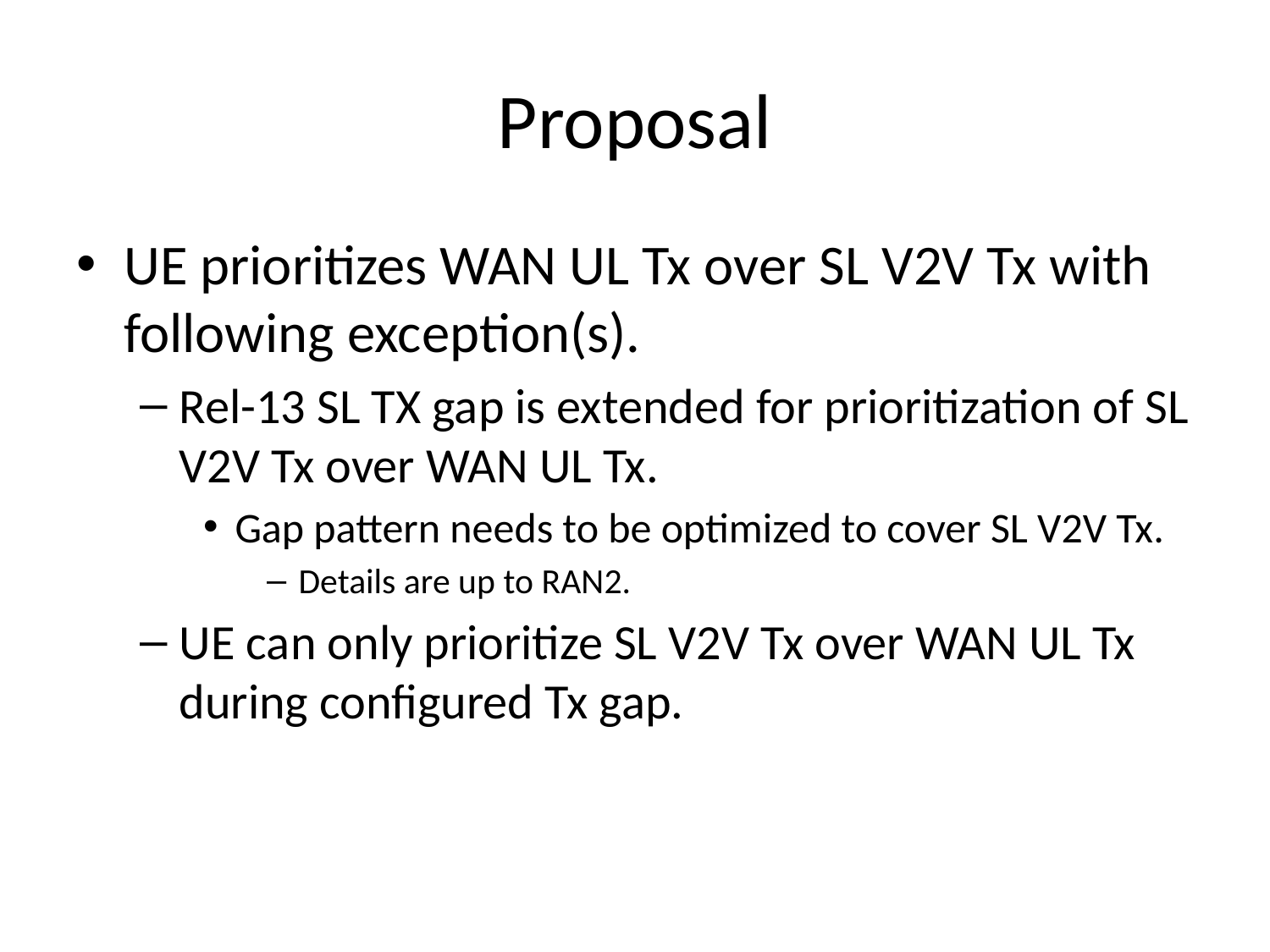

# Proposal
UE prioritizes WAN UL Tx over SL V2V Tx with following exception(s).
Rel-13 SL TX gap is extended for prioritization of SL V2V Tx over WAN UL Tx.
Gap pattern needs to be optimized to cover SL V2V Tx.
Details are up to RAN2.
UE can only prioritize SL V2V Tx over WAN UL Tx during configured Tx gap.